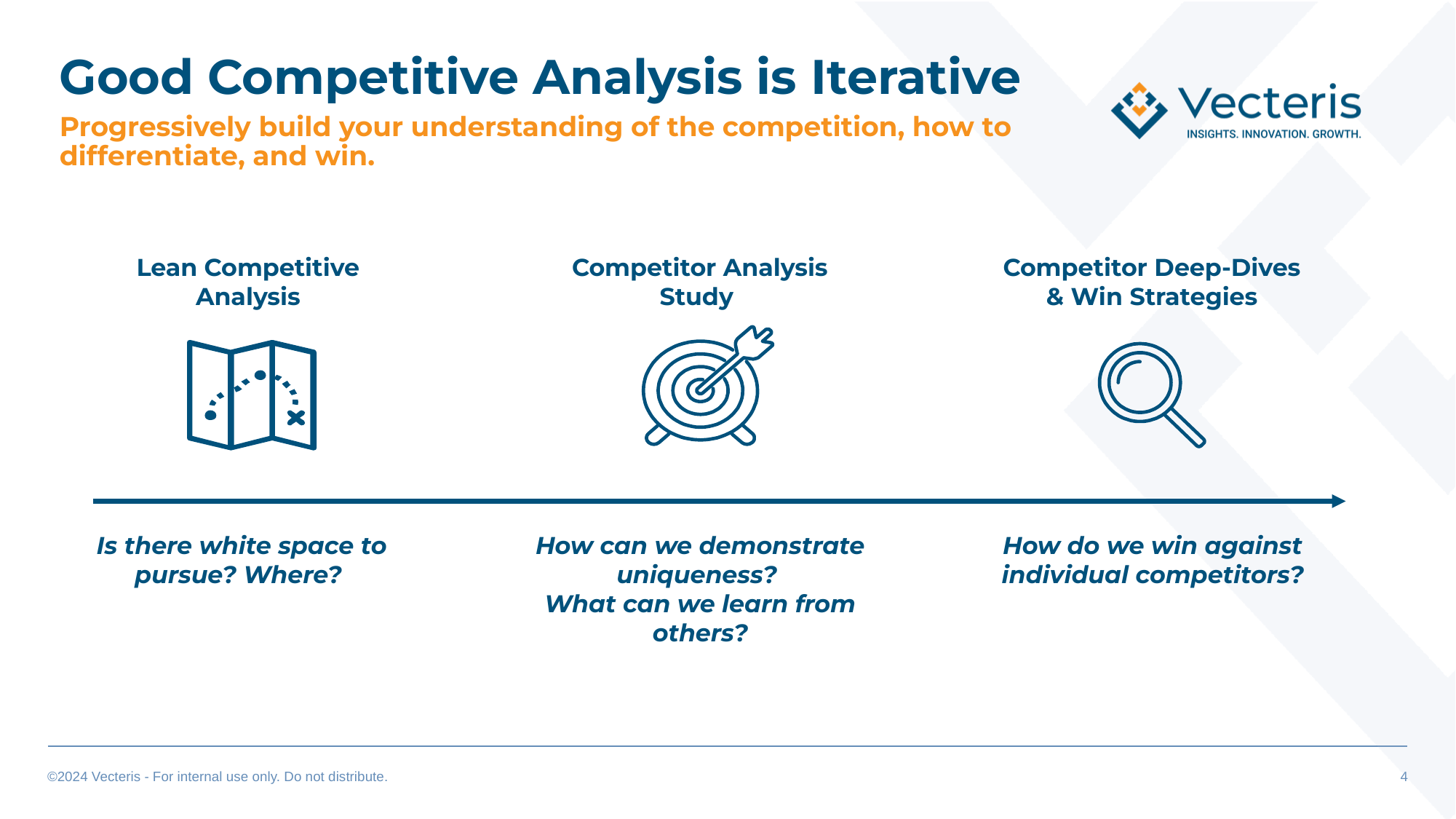

Good Competitive Analysis is Iterative
Progressively build your understanding of the competition, how to differentiate, and win.
Lean Competitive Analysis
Competitor Analysis Study
Competitor Deep-Dives & Win Strategies

Is there white space to pursue? Where?
How can we demonstrate uniqueness?
What can we learn from others?

How do we win against individual competitors?